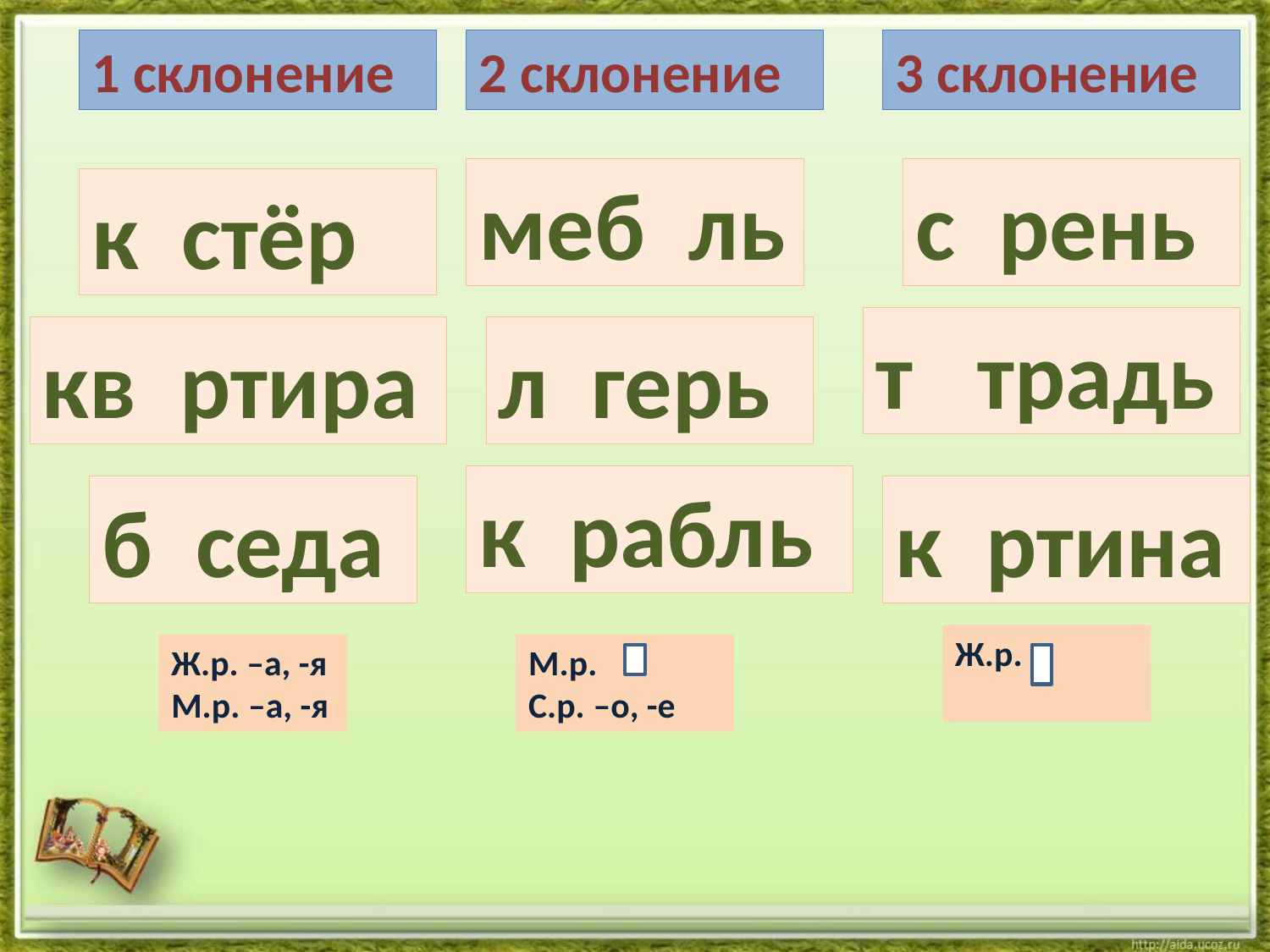

1 склонение
2 склонение
3 склонение
меб  ль
с  рень
к  стёр
т   традь
кв  ртира
л  герь
к  рабль
б  седа
к  ртина
Ж.р.

Ж.р. –а, -я
М.р. –а, -я
М.р.
С.р. –о, -е